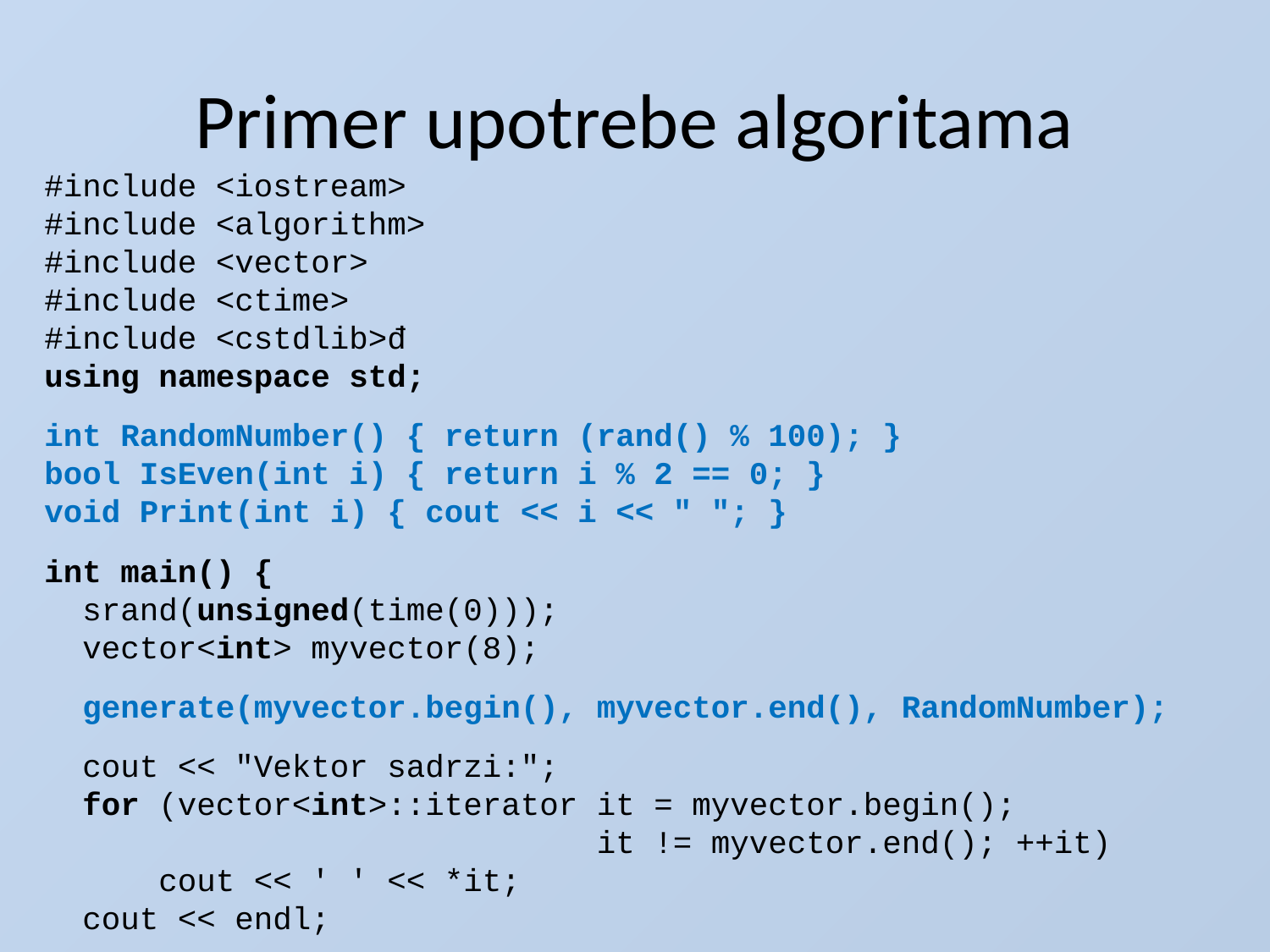

# Primer upotrebe algoritama
#include <iostream>
#include <algorithm>
#include <vector>
#include <ctime>
#include <cstdlib>đ
using namespace std;

int RandomNumber() { return (rand() % 100); }
bool IsEven(int i) { return i % 2 == 0; }
void Print(int i) { cout << i << " "; }

int main() {
  srand(unsigned(time(0)));
  vector<int> myvector(8);

  generate(myvector.begin(), myvector.end(), RandomNumber);

  cout << "Vektor sadrzi:";
  for (vector<int>::iterator it = myvector.begin();
                             it != myvector.end(); ++it)
      cout << ' ' << *it;
  cout << endl;